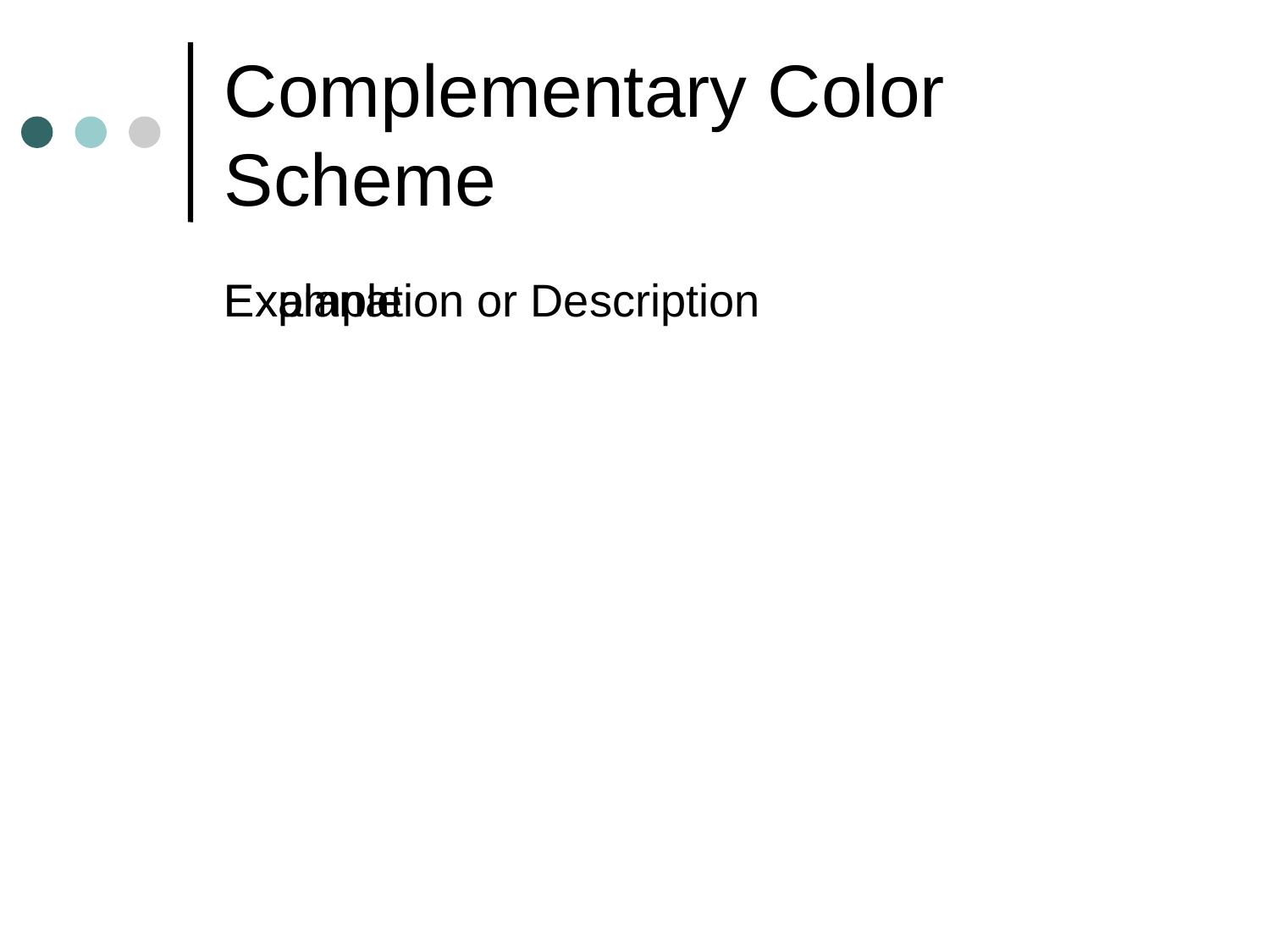

# Complementary Color Scheme
Explanation or Description
Example